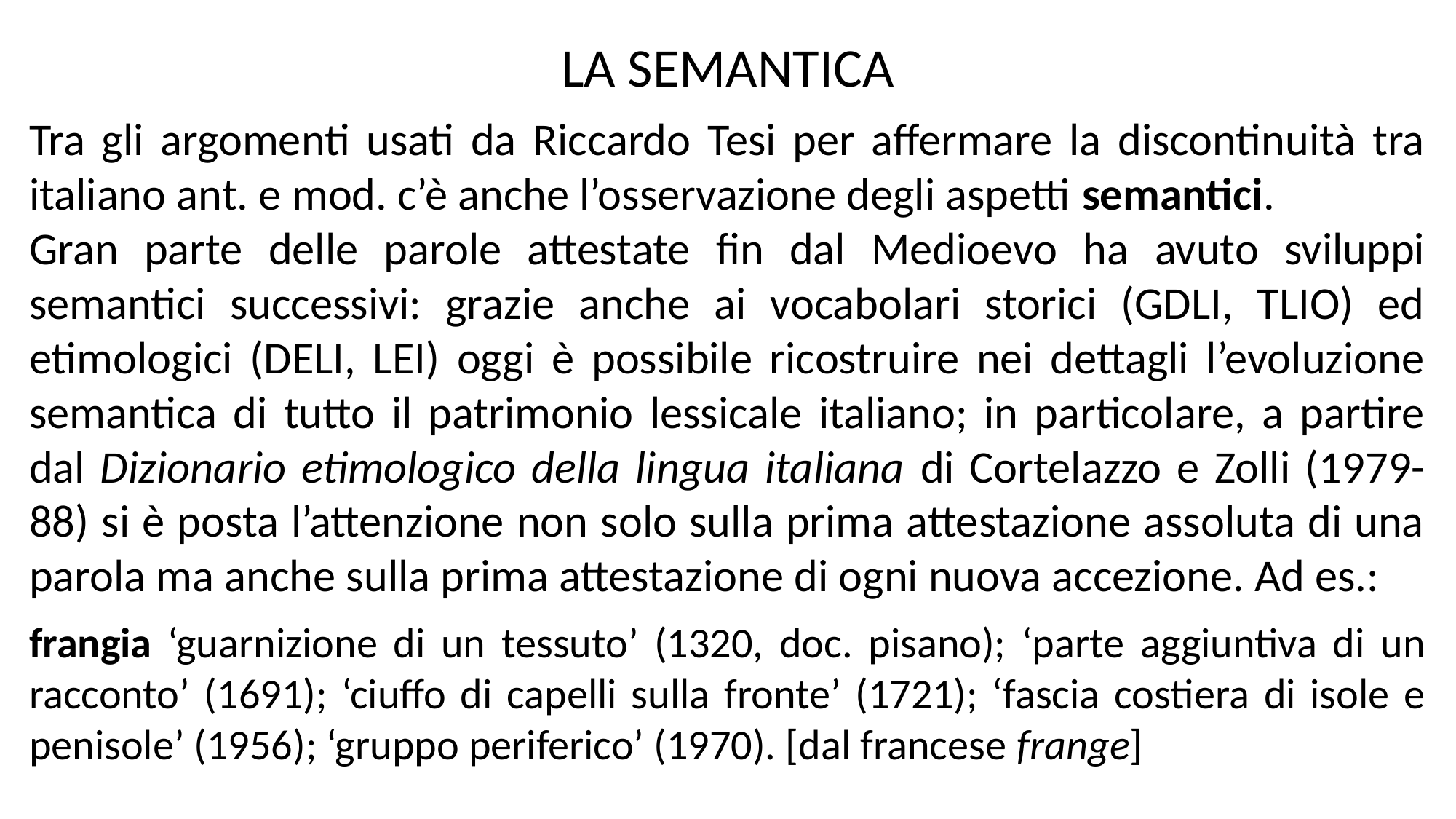

LA SEMANTICA
Tra gli argomenti usati da Riccardo Tesi per affermare la discontinuità tra italiano ant. e mod. c’è anche l’osservazione degli aspetti semantici.
Gran parte delle parole attestate fin dal Medioevo ha avuto sviluppi semantici successivi: grazie anche ai vocabolari storici (GDLI, TLIO) ed etimologici (DELI, LEI) oggi è possibile ricostruire nei dettagli l’evoluzione semantica di tutto il patrimonio lessicale italiano; in particolare, a partire dal Dizionario etimologico della lingua italiana di Cortelazzo e Zolli (1979-88) si è posta l’attenzione non solo sulla prima attestazione assoluta di una parola ma anche sulla prima attestazione di ogni nuova accezione. Ad es.:

frangia ‘guarnizione di un tessuto’ (1320, doc. pisano); ‘parte aggiuntiva di un racconto’ (1691); ‘ciuffo di capelli sulla fronte’ (1721); ‘fascia costiera di isole e penisole’ (1956); ‘gruppo periferico’ (1970). [dal francese frange]